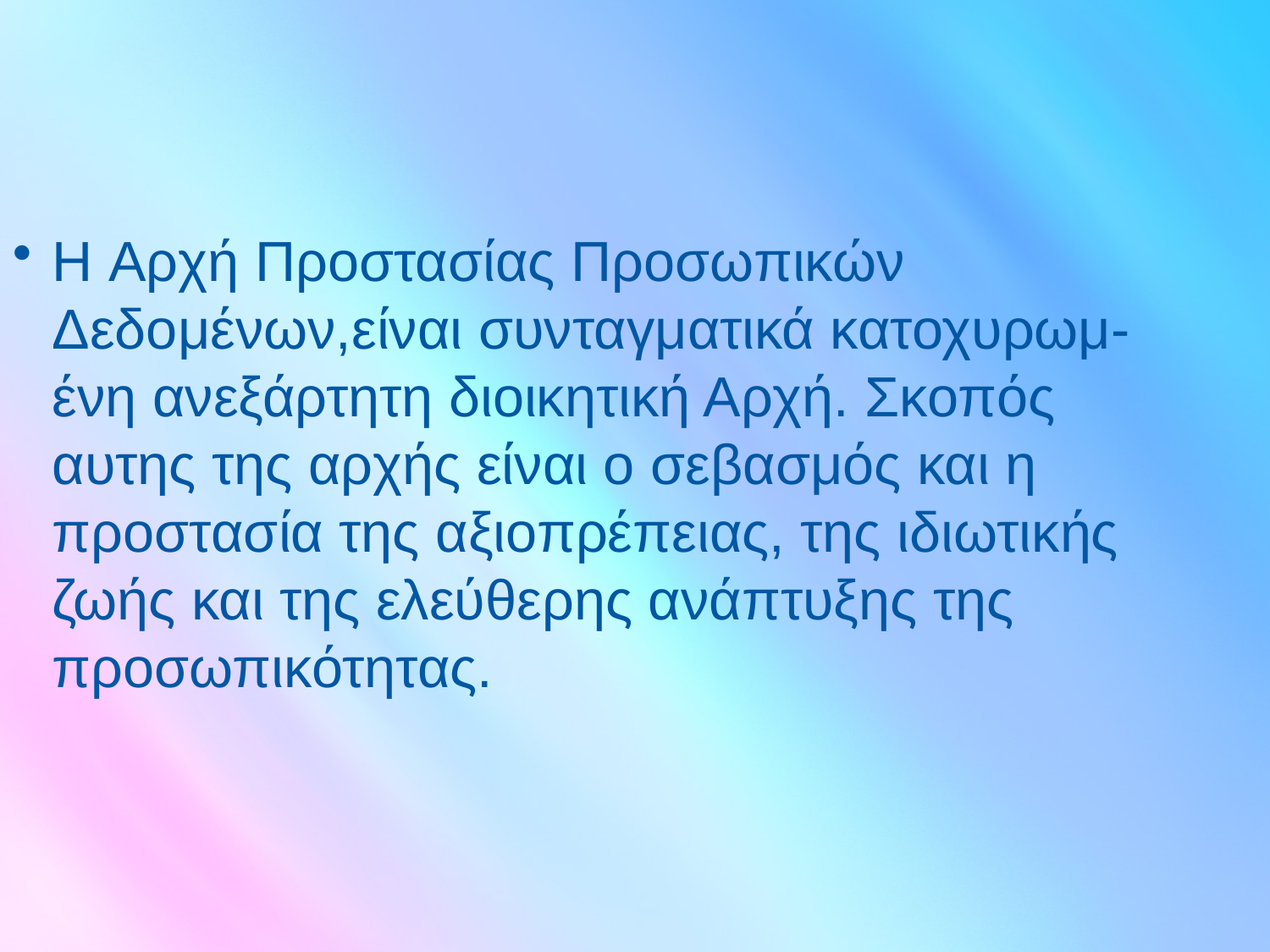

Η Αρχή Προστασίας Προσωπικών Δεδομένων,είναι συνταγματικά κατοχυρωμ-ένη ανεξάρτητη διοικητική Αρχή. Σκοπός αυτης της αρχής είναι ο σεβασμός και η προστασία της αξιοπρέπειας, της ιδιωτικής ζωής και της ελεύθερης ανάπτυξης της προσωπικότητας.